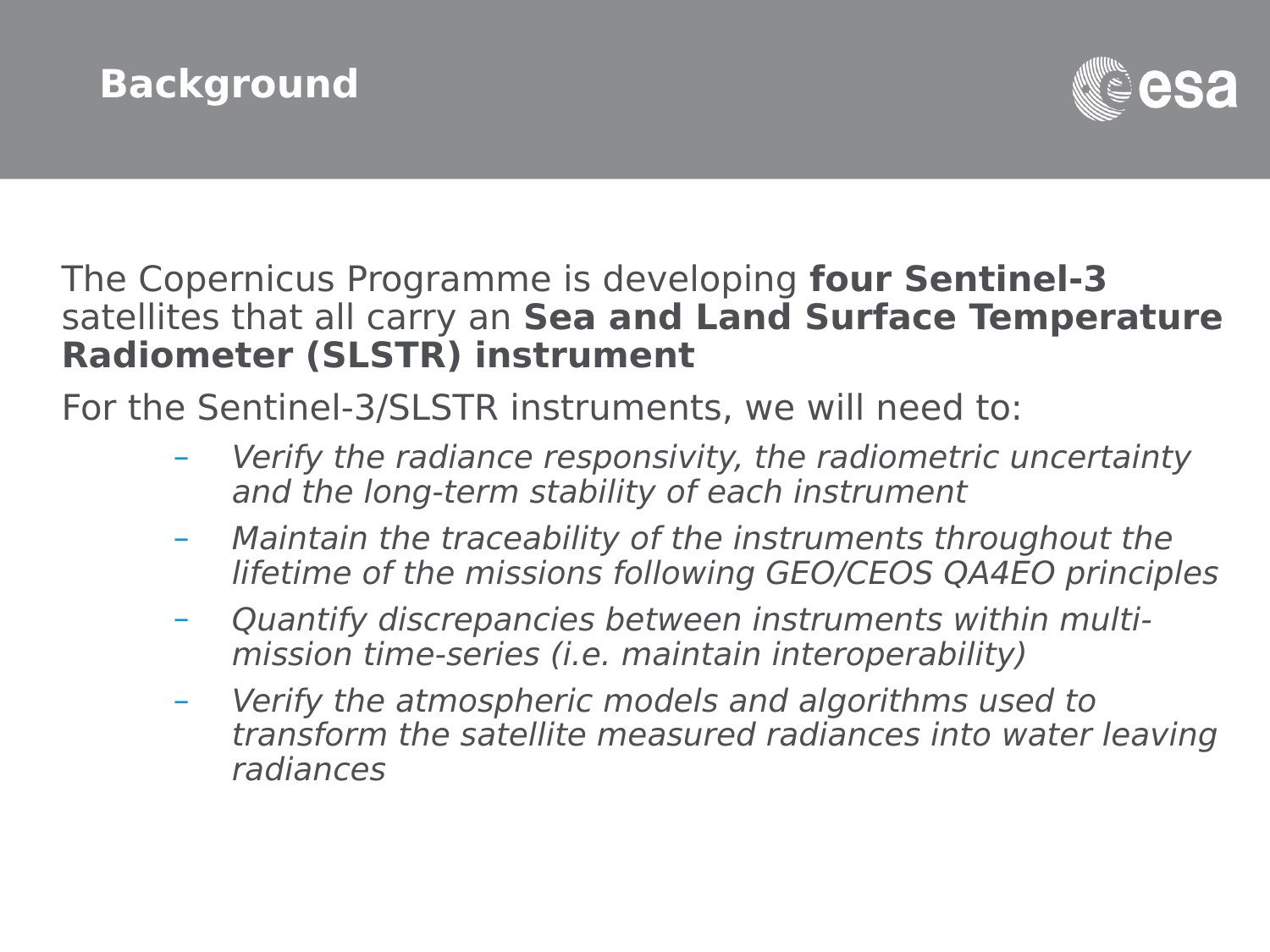

# Background

The Copernicus Programme is developing four Sentinel-3 satellites that all carry an Sea and Land Surface Temperature Radiometer (SLSTR) instrument
For the Sentinel-3/SLSTR instruments, we will need to:
Verify the radiance responsivity, the radiometric uncertainty and the long-term stability of each instrument
Maintain the traceability of the instruments throughout the lifetime of the missions following GEO/CEOS QA4EO principles
Quantify discrepancies between instruments within multi-mission time-series (i.e. maintain interoperability)
Verify the atmospheric models and algorithms used to transform the satellite measured radiances into water leaving radiances